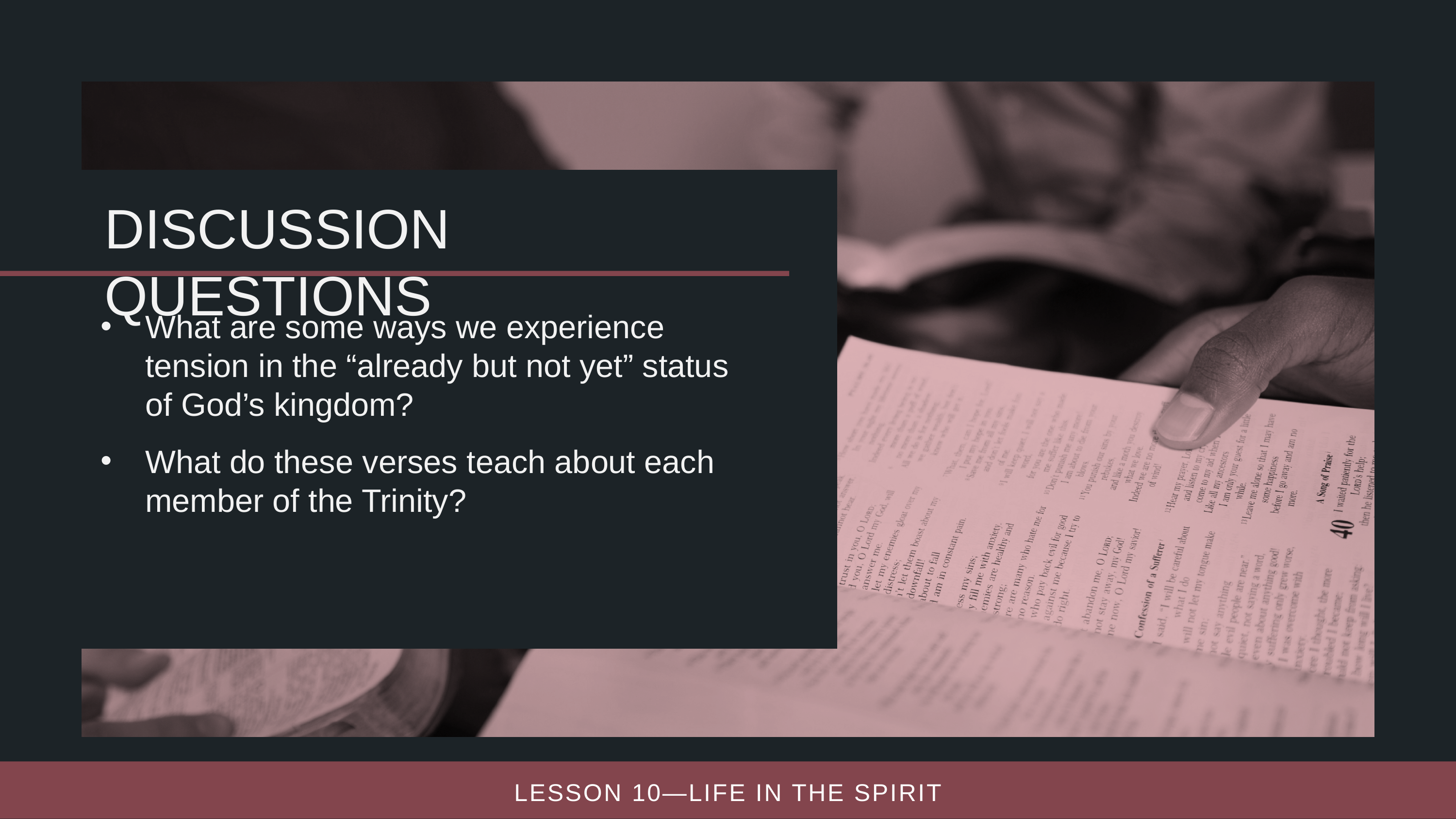

What are some ways we experience tension in the “already but not yet” status of God’s kingdom?
What do these verses teach about each member of the Trinity?